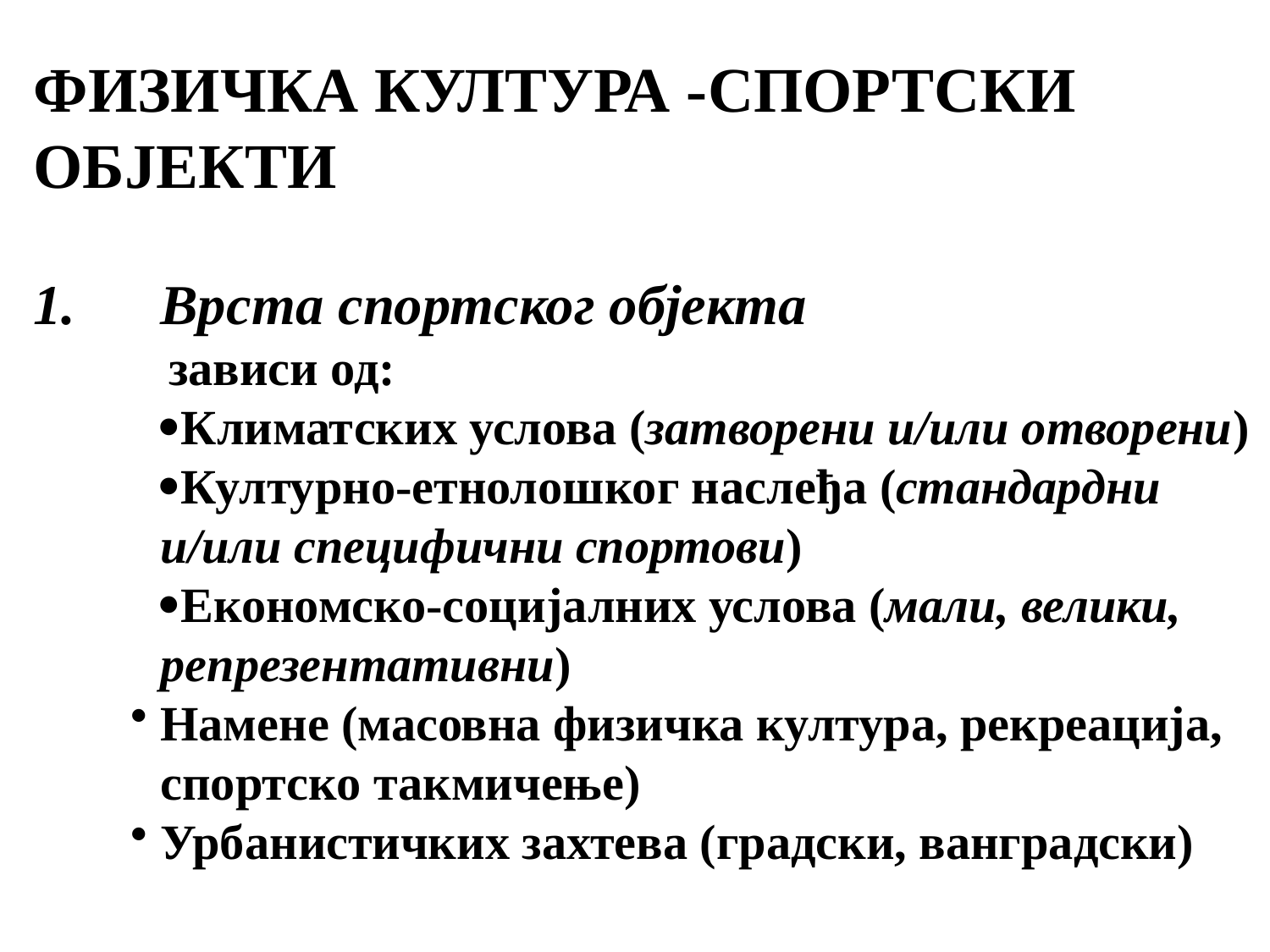

ФИЗИЧКА КУЛТУРА -СПОРТСКИ ОБЈЕКТИ

1.	Врста спортског објекта
           зависи од:
•Климатских услова (затворени и/или отворени)
•Културно-етнолошког наслеђа (стандардни и/или специфични спортови)
•Економско-социјалних услова (мали, велики, репрезентативни)
Намене (масовна физичка култура, рекреација, спортско такмичење)
Урбанистичких захтева (градски, ванградски)